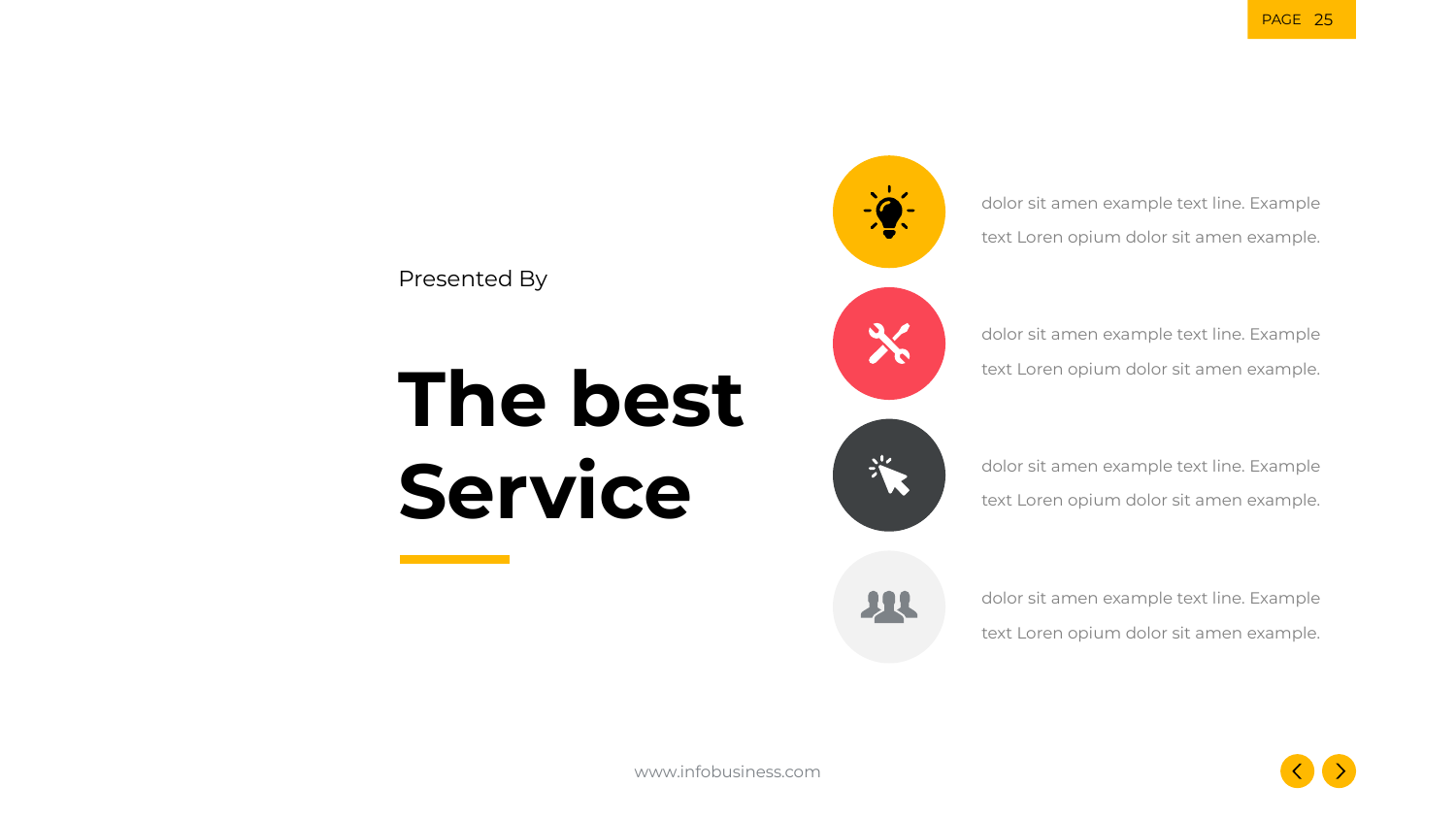

25

dolor sit amen example text line. Example text Loren opium dolor sit amen example.

Presented By
The best
Service

dolor sit amen example text line. Example text Loren opium dolor sit amen example.

dolor sit amen example text line. Example text Loren opium dolor sit amen example.

dolor sit amen example text line. Example text Loren opium dolor sit amen example.

www.infobusiness.com